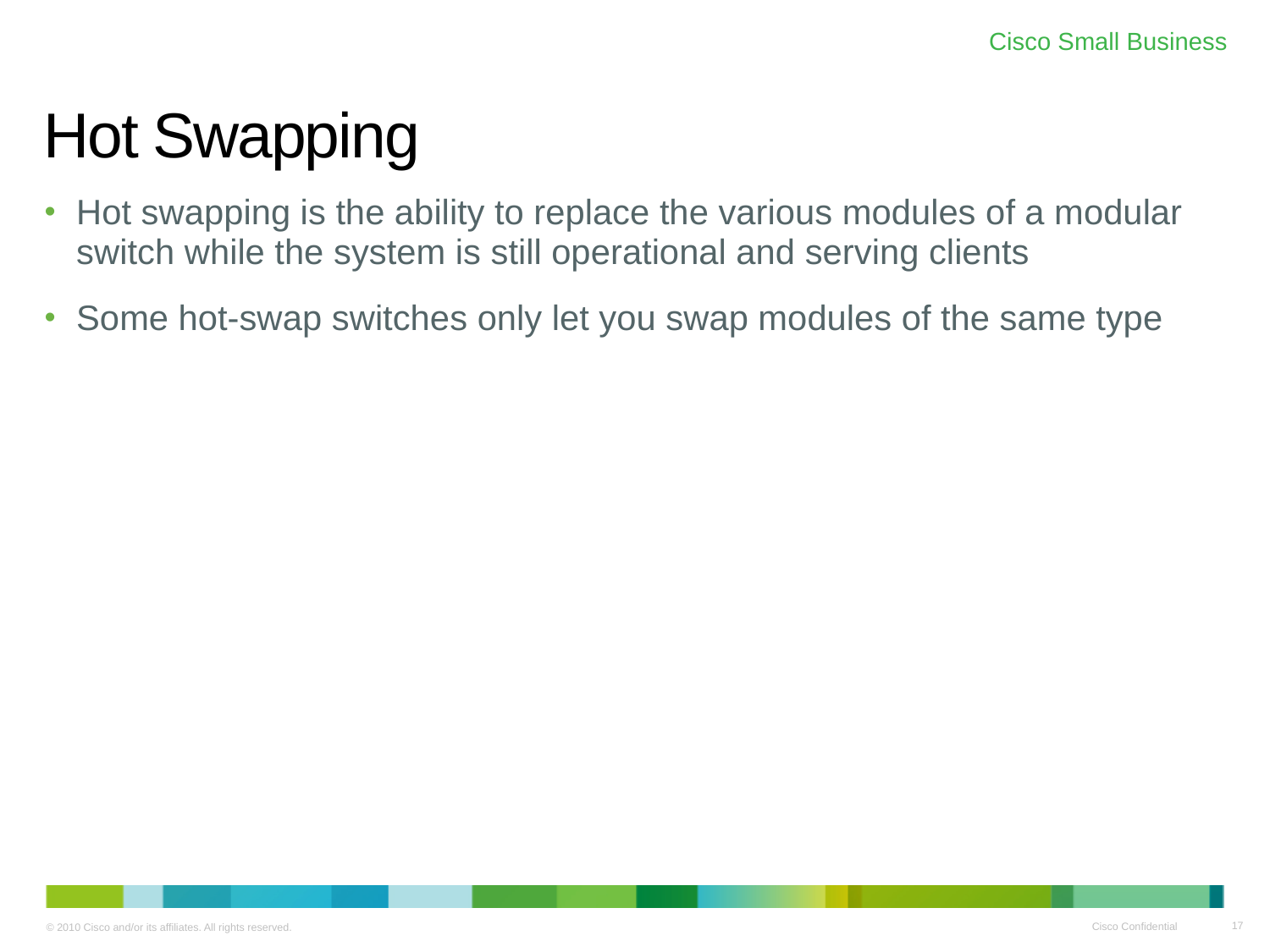

# Hot Swapping
Hot swapping is the ability to replace the various modules of a modular switch while the system is still operational and serving clients
Some hot-swap switches only let you swap modules of the same type